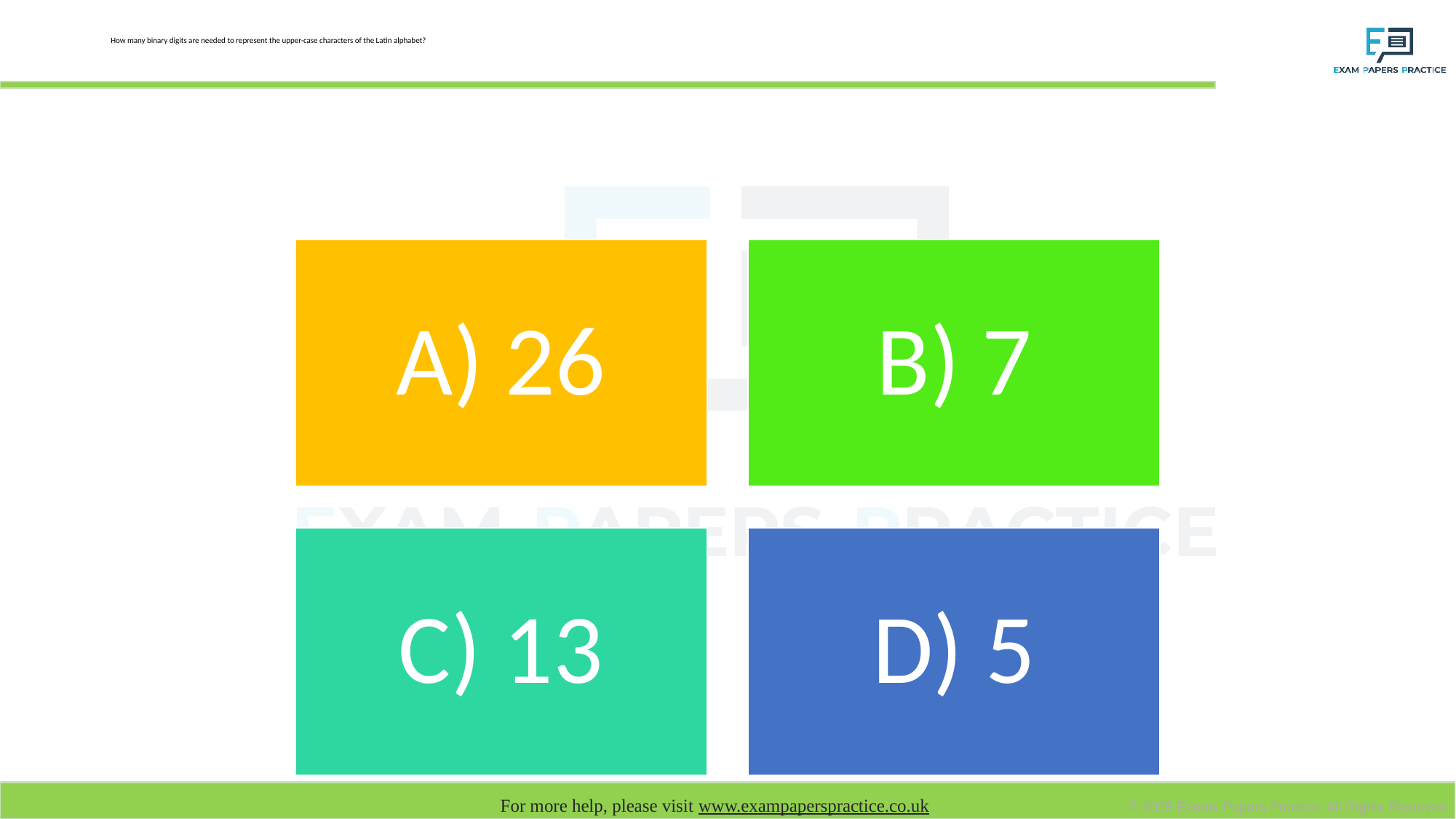

# How many binary digits are needed to represent the upper-case characters of the Latin alphabet?
A) 26
B) 7
C) 13
D) 5